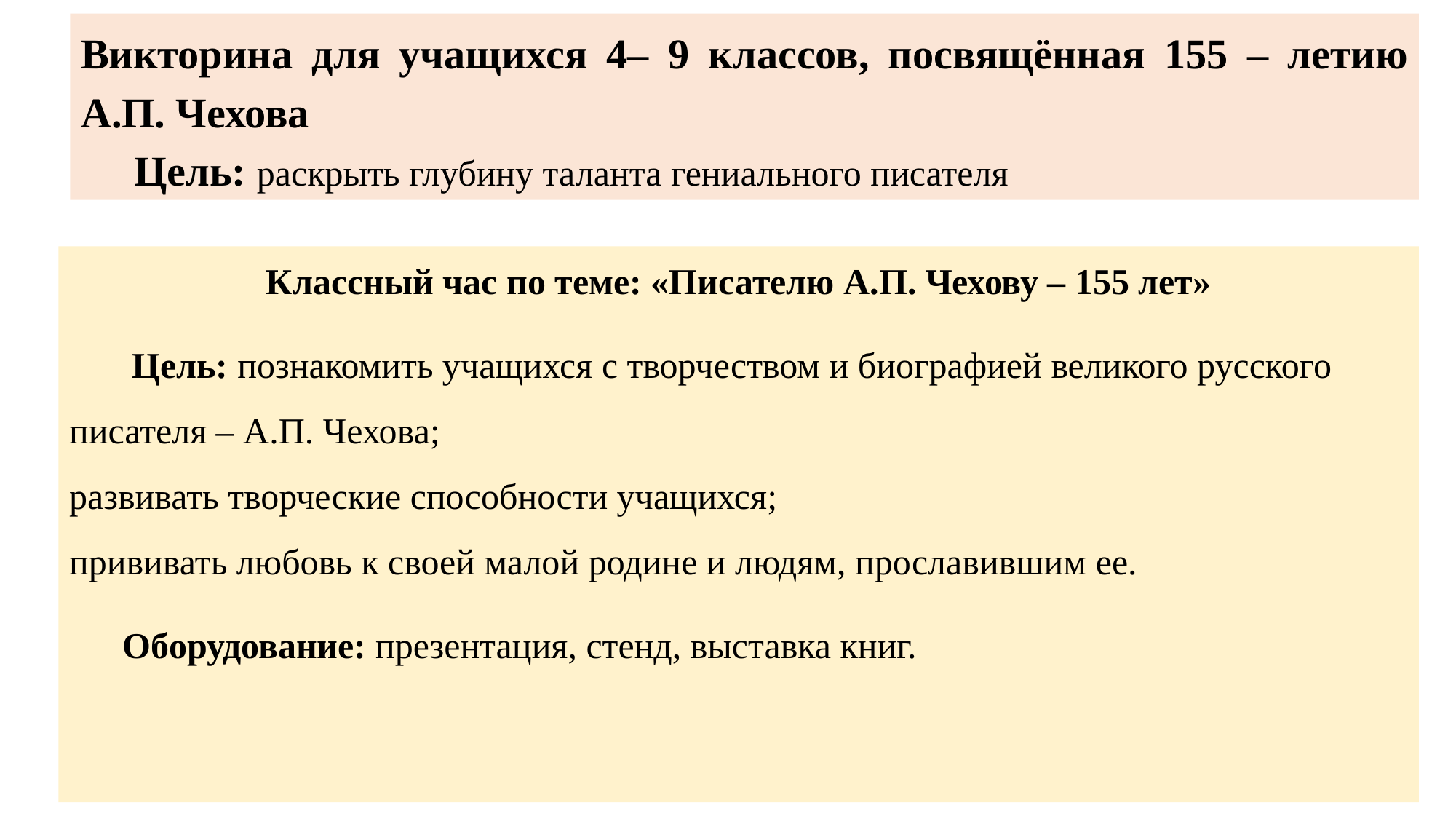

Викторина для учащихся 4– 9 классов, посвящённая 155 – летию А.П. Чехова
Цель: раскрыть глубину таланта гениального писателя
Классный час по теме: «Писателю А.П. Чехову – 155 лет»
 Цель: познакомить учащихся с творчеством и биографией великого русского писателя – А.П. Чехова; 
развивать творческие способности учащихся; 
прививать любовь к своей малой родине и людям, прославившим ее.
Оборудование: презентация, стенд, выставка книг.